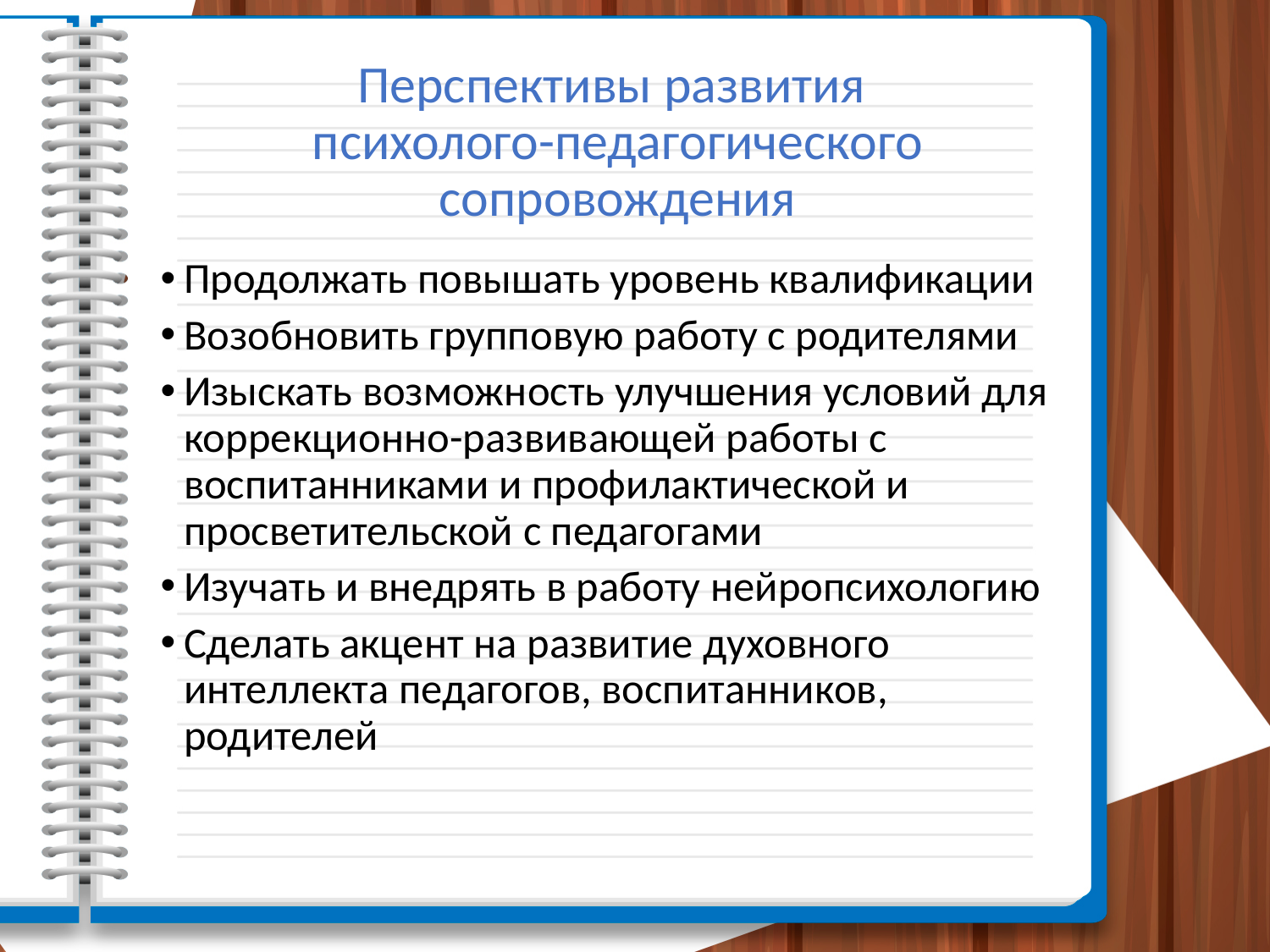

# Перспективы развития психолого-педагогического сопровождения
Продолжать повышать уровень квалификации
Возобновить групповую работу с родителями
Изыскать возможность улучшения условий для коррекционно-развивающей работы с воспитанниками и профилактической и просветительской с педагогами
Изучать и внедрять в работу нейропсихологию
Сделать акцент на развитие духовного интеллекта педагогов, воспитанников, родителей